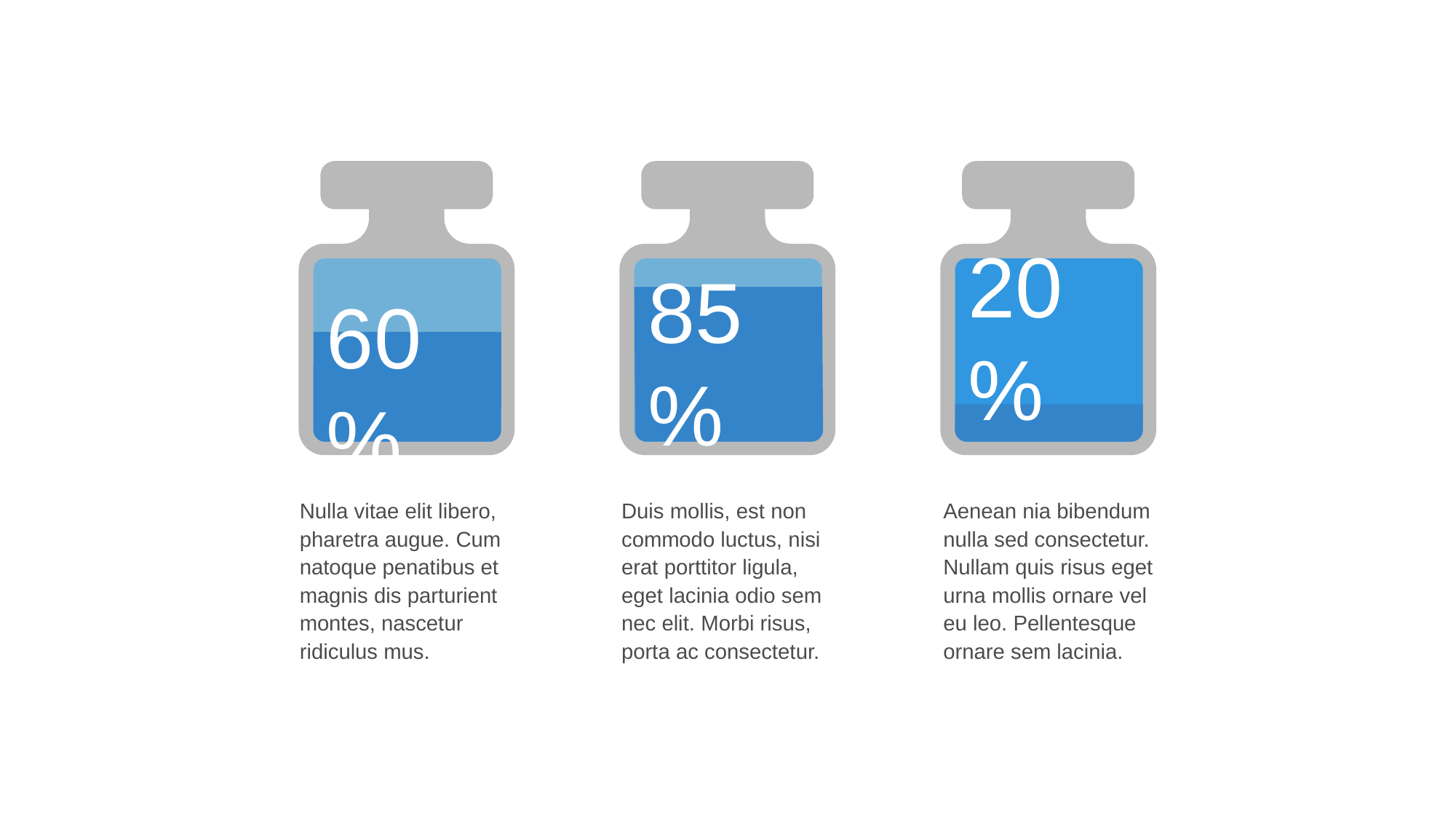

60%
Nulla vitae elit libero, pharetra augue. Cum natoque penatibus et magnis dis parturient montes, nascetur ridiculus mus.

85%
Duis mollis, est non commodo luctus, nisi erat porttitor ligula, eget lacinia odio sem nec elit. Morbi risus, porta ac consectetur.

20%

Aenean nia bibendum nulla sed consectetur. Nullam quis risus eget urna mollis ornare vel eu leo. Pellentesque ornare sem lacinia.